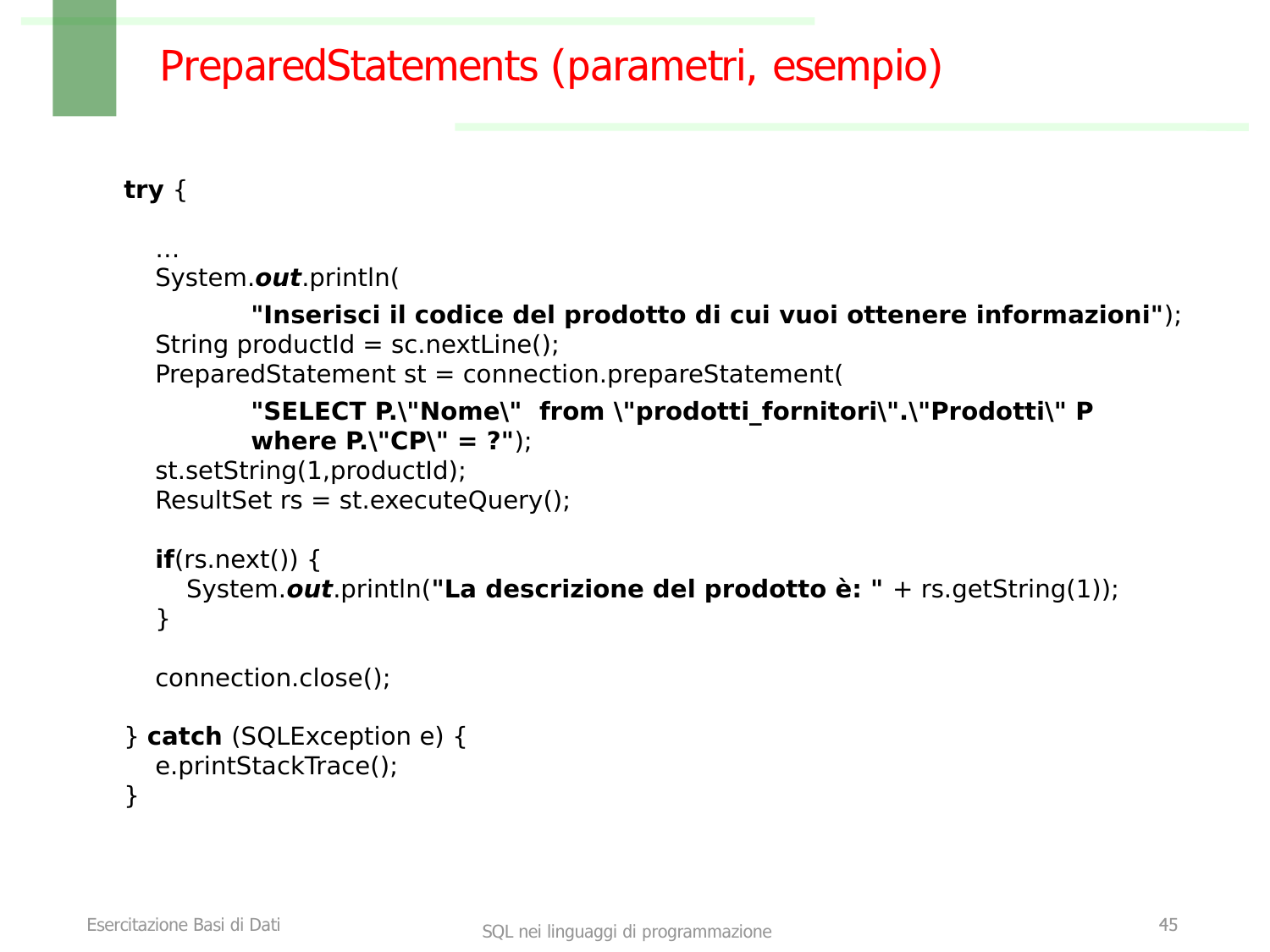

# PreparedStatements (parametri, esempio)
try {
    …
    System.out.println(
		"Inserisci il codice del prodotto di cui vuoi ottenere informazioni");
    String productId = sc.nextLine();
    PreparedStatement st = connection.prepareStatement(
		"SELECT P.\"Nome\"  from \"prodotti_fornitori\".\"Prodotti\" P 		where P.\"CP\" = ?");
    st.setString(1,productId);
    ResultSet rs = st.executeQuery();
    if(rs.next()) {
        System.out.println("La descrizione del prodotto è: " + rs.getString(1));
    }
    connection.close();
} catch (SQLException e) {
    e.printStackTrace();
}
SQL nei linguaggi di programmazione